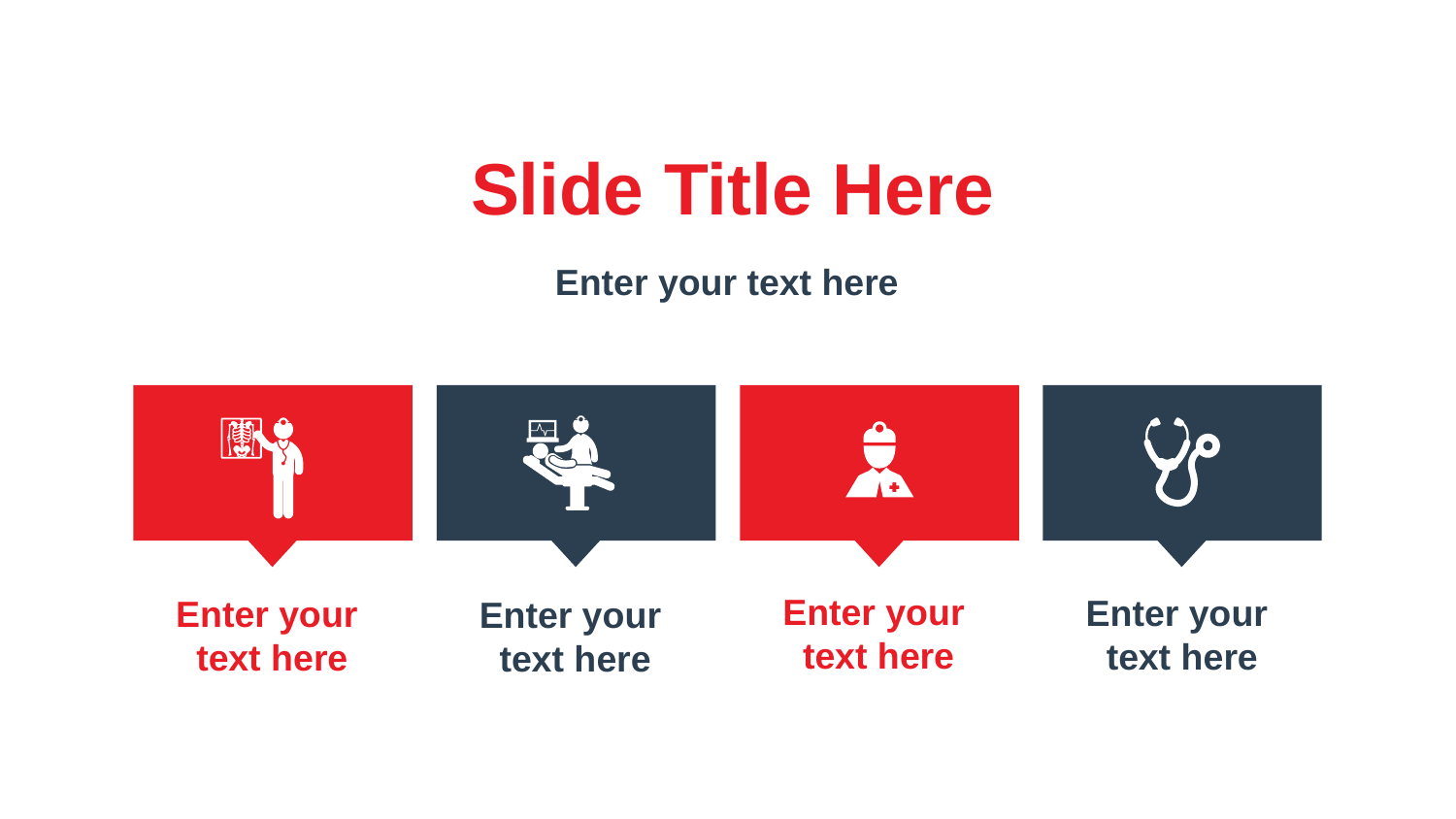

Slide Title Here
Enter your text here

Enter your
text here
Enter your
text here
Enter your
text here
Enter your
text here